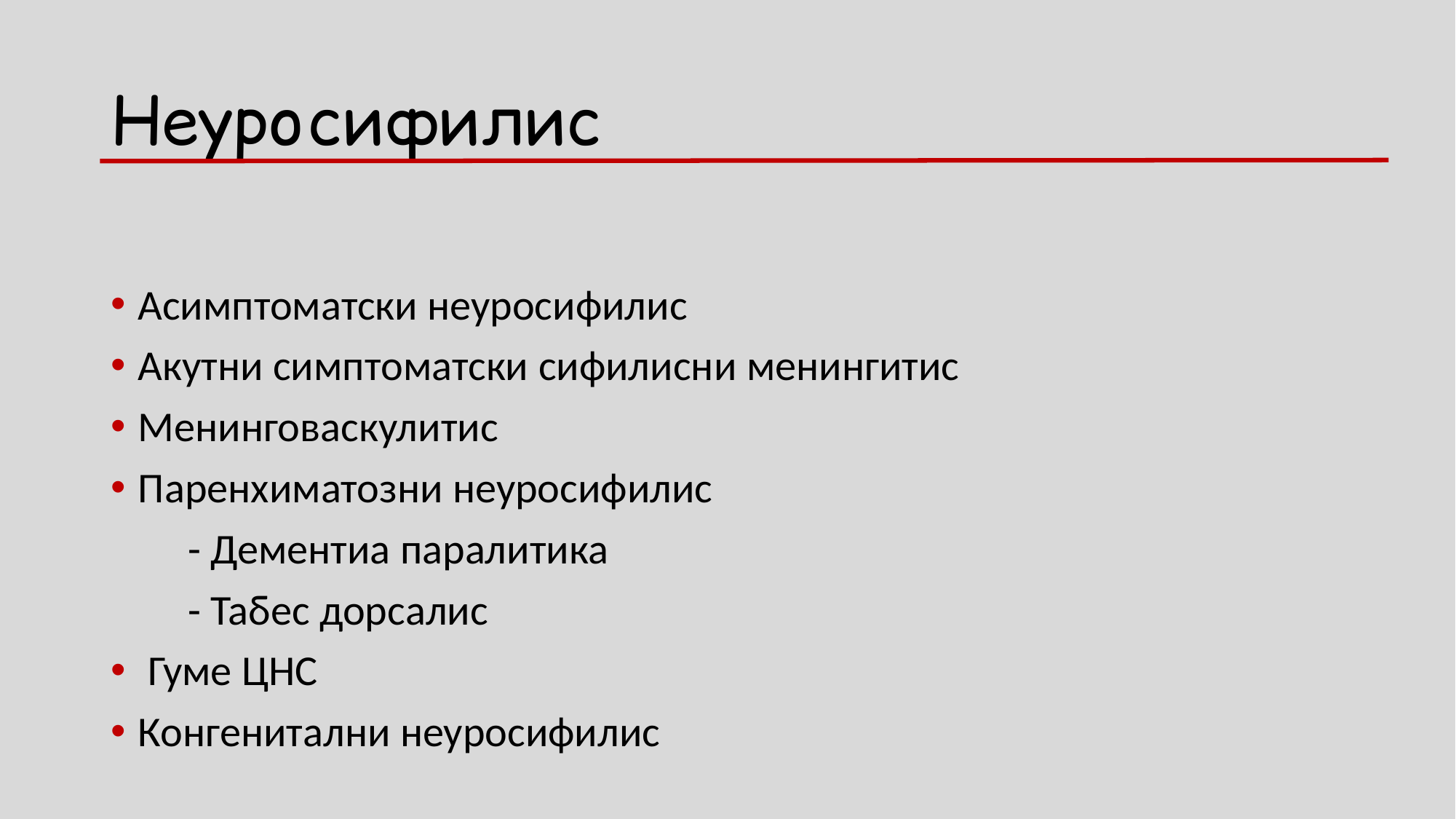

# Неуросифилис
Асимптоматски неуросифилис
Акутни симптоматски сифилисни менингитис
Менинговаскулитис
Паренхиматозни неуросифилис
        - Дементиа паралитика
        - Табес дорсалис
 Гуме ЦНС
Конгенитални неуросифилис